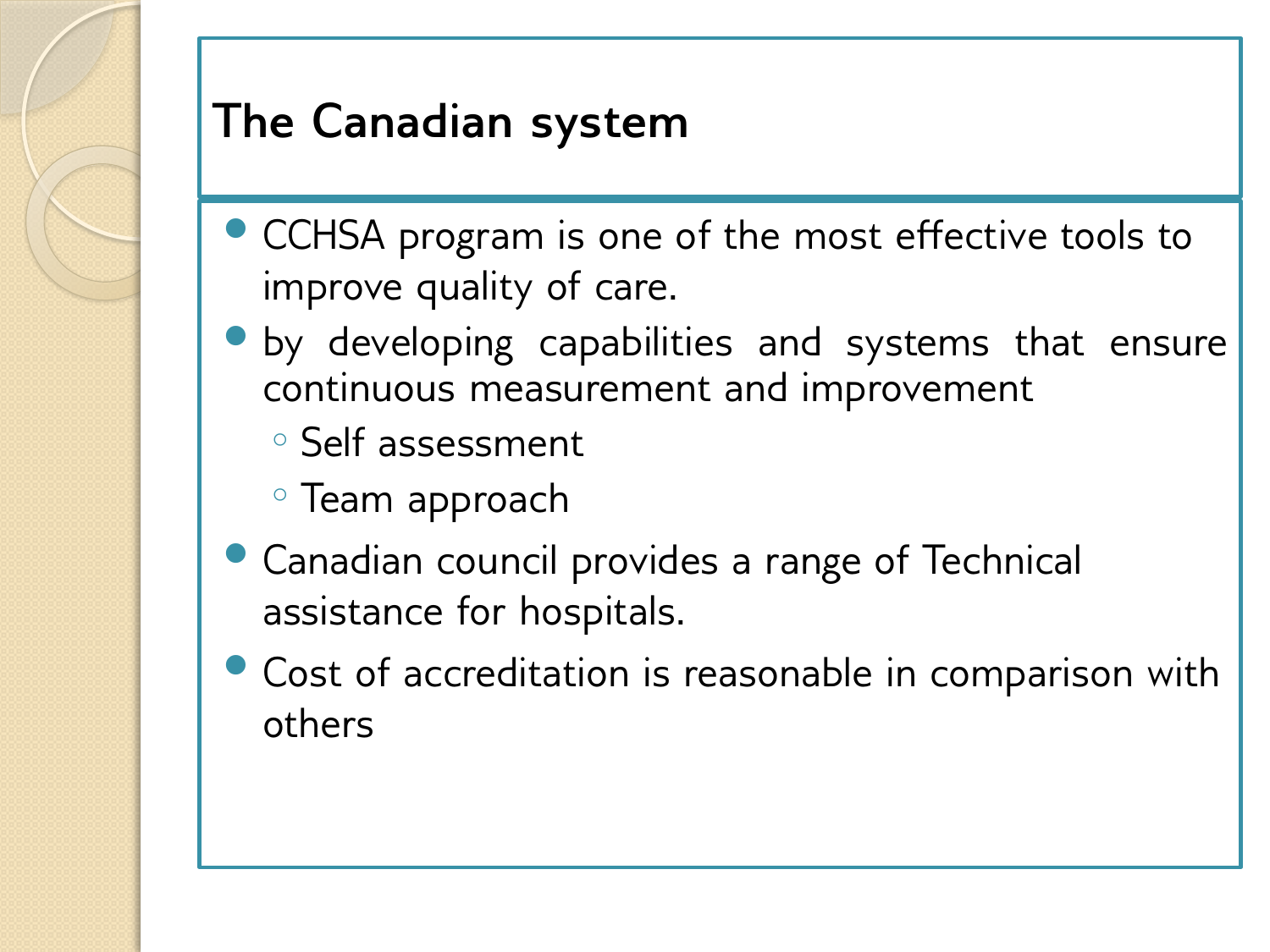

# The Canadian system
CCHSA program is one of the most effective tools to improve quality of care.
by developing capabilities and systems that ensure continuous measurement and improvement
Self assessment
Team approach
Canadian council provides a range of Technical assistance for hospitals.
Cost of accreditation is reasonable in comparison with others